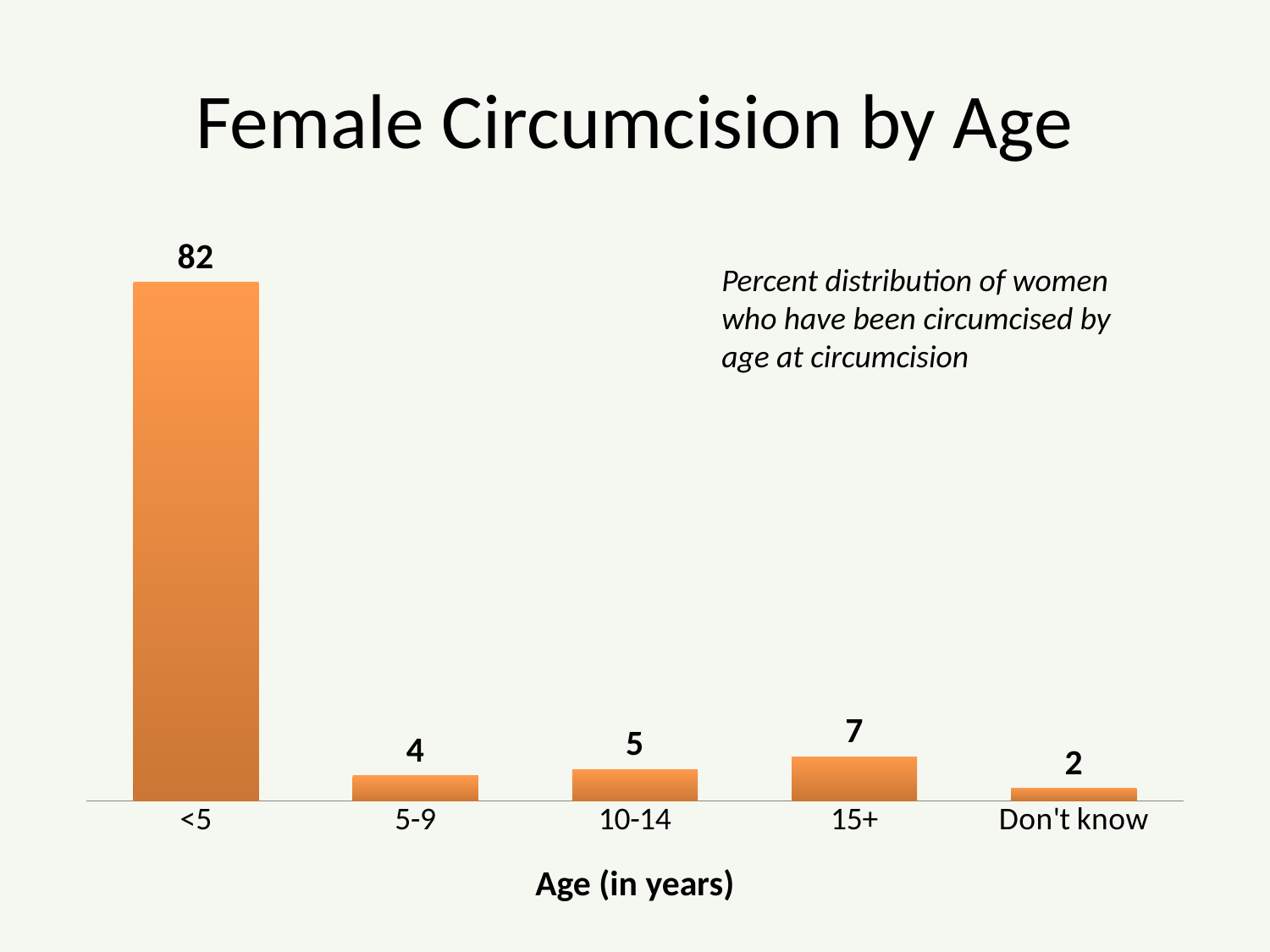

# Female Circumcision by Age

### Chart

| Category | Series 1 |
|---|---|
| <5 | 82.4 |
| 5-9 | 4.0 |
| 10-14 | 5.0 |
| 15+ | 7.0 |
| Don't know | 2.0 |
Percent distribution of women who have been circumcised by age at circumcision
Age (in years)